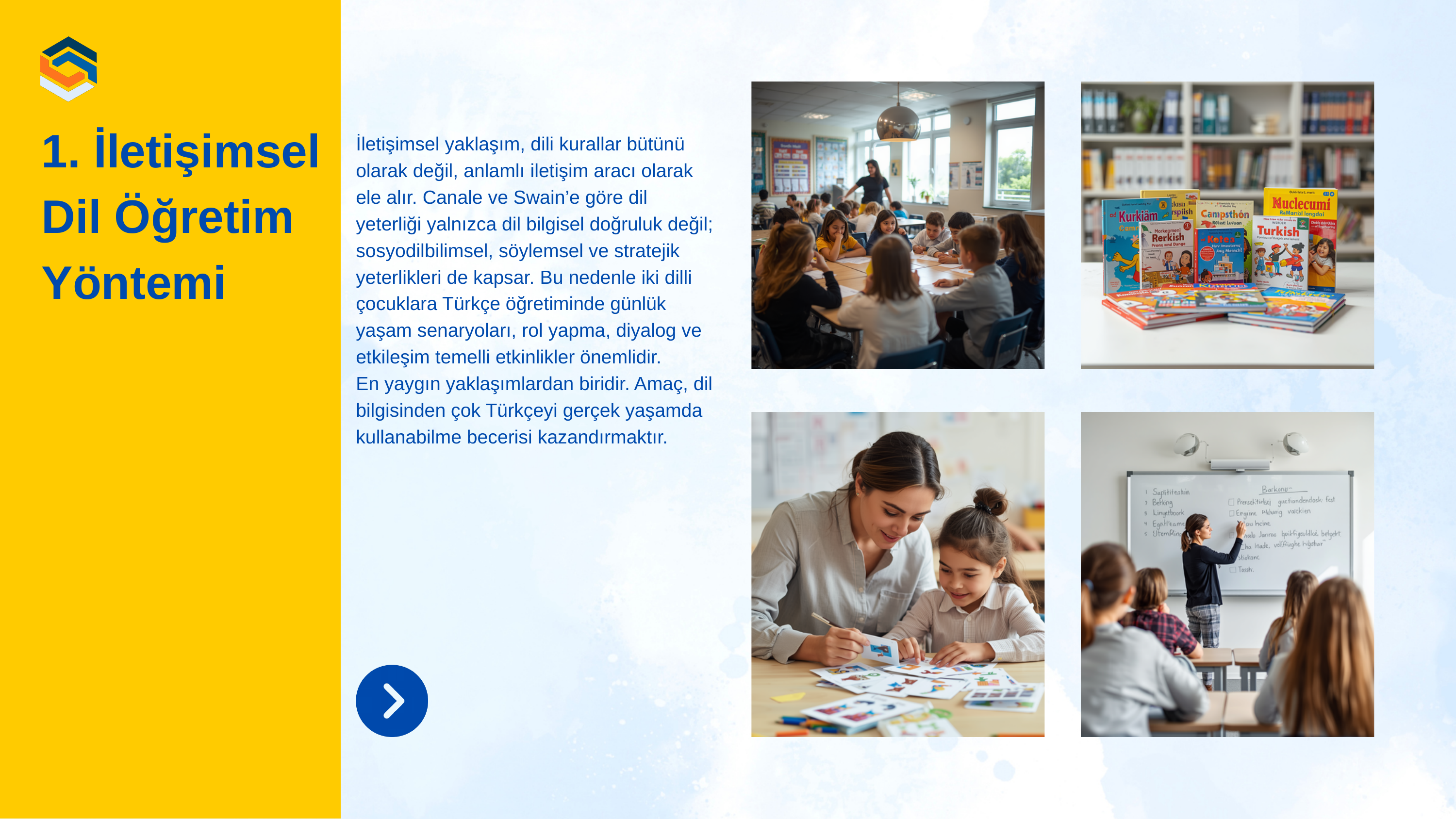

1. İletişimsel Dil Öğretim Yöntemi
İletişimsel yaklaşım, dili kurallar bütünü olarak değil, anlamlı iletişim aracı olarak ele alır. Canale ve Swain’e göre dil yeterliği yalnızca dil bilgisel doğruluk değil; sosyodilbilimsel, söylemsel ve stratejik yeterlikleri de kapsar. Bu nedenle iki dilli çocuklara Türkçe öğretiminde günlük yaşam senaryoları, rol yapma, diyalog ve etkileşim temelli etkinlikler önemlidir.
En yaygın yaklaşımlardan biridir. Amaç, dil bilgisinden çok Türkçeyi gerçek yaşamda kullanabilme becerisi kazandırmaktır.